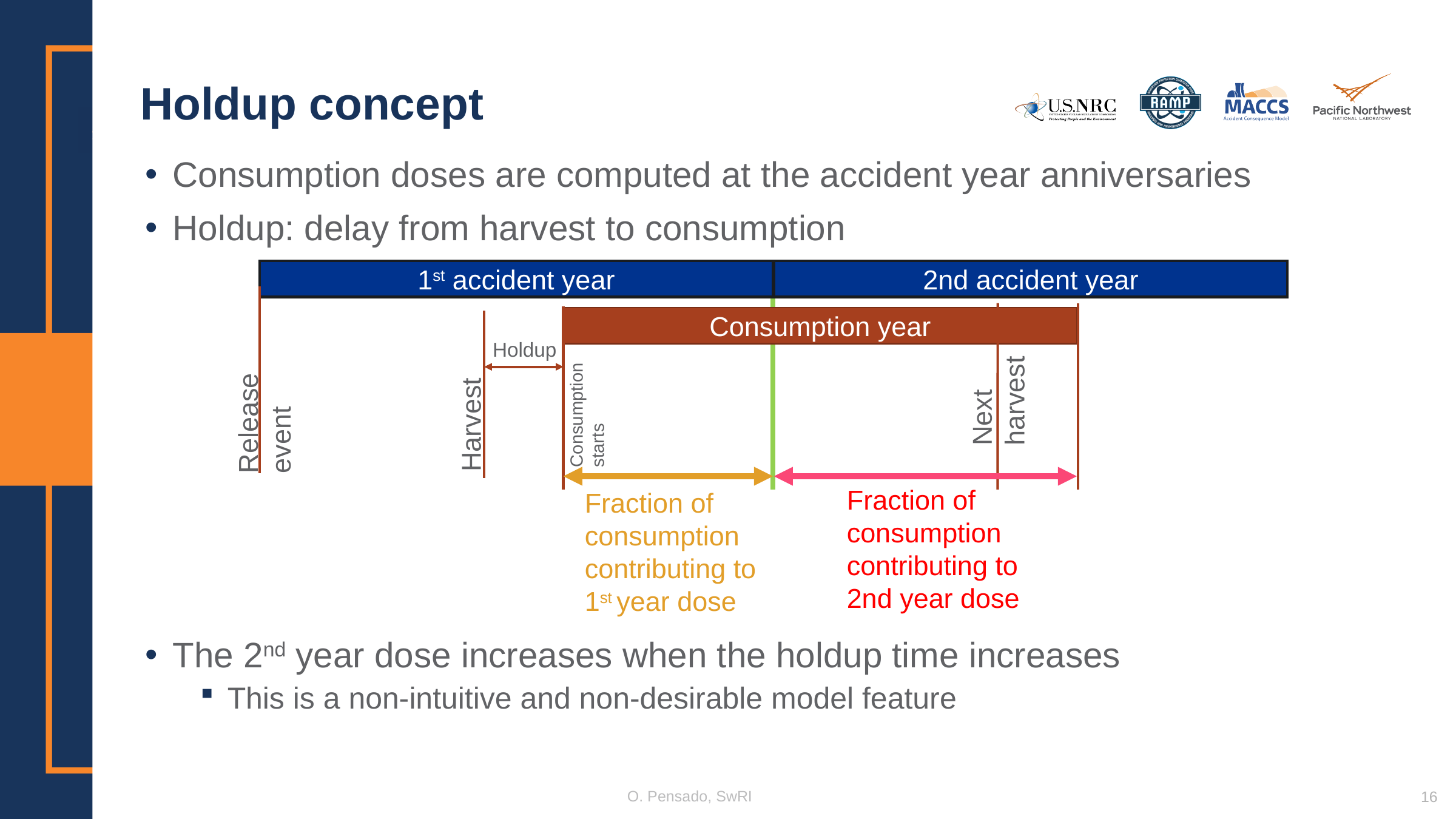

# Holdup concept
Consumption doses are computed at the accident year anniversaries
Holdup: delay from harvest to consumption

The 2nd year dose increases when the holdup time increases
This is a non-intuitive and non-desirable model feature
2nd accident year
1st accident year
Consumption year
Holdup
Next harvest
Release event
Consumption starts
Harvest
Fraction of  consumption contributing to 2nd year dose
Fraction of consumption contributing to 1st year dose
O. Pensado, SwRI
16